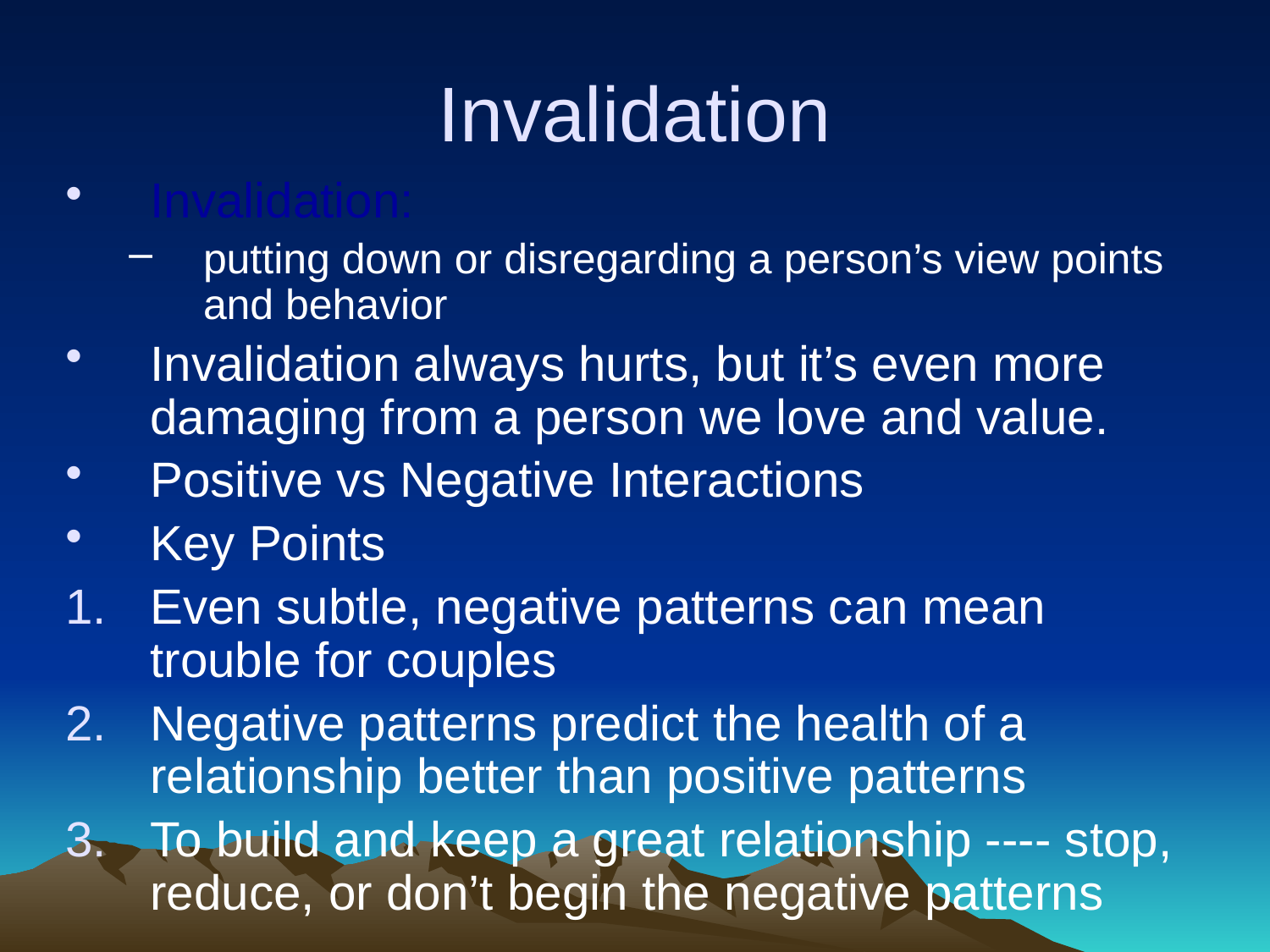

# Invalidation
Invalidation:
putting down or disregarding a person’s view points and behavior
Invalidation always hurts, but it’s even more damaging from a person we love and value.
Positive vs Negative Interactions
Key Points
Even subtle, negative patterns can mean trouble for couples
Negative patterns predict the health of a relationship better than positive patterns
To build and keep a great relationship ---- stop, reduce, or don’t begin the negative patterns